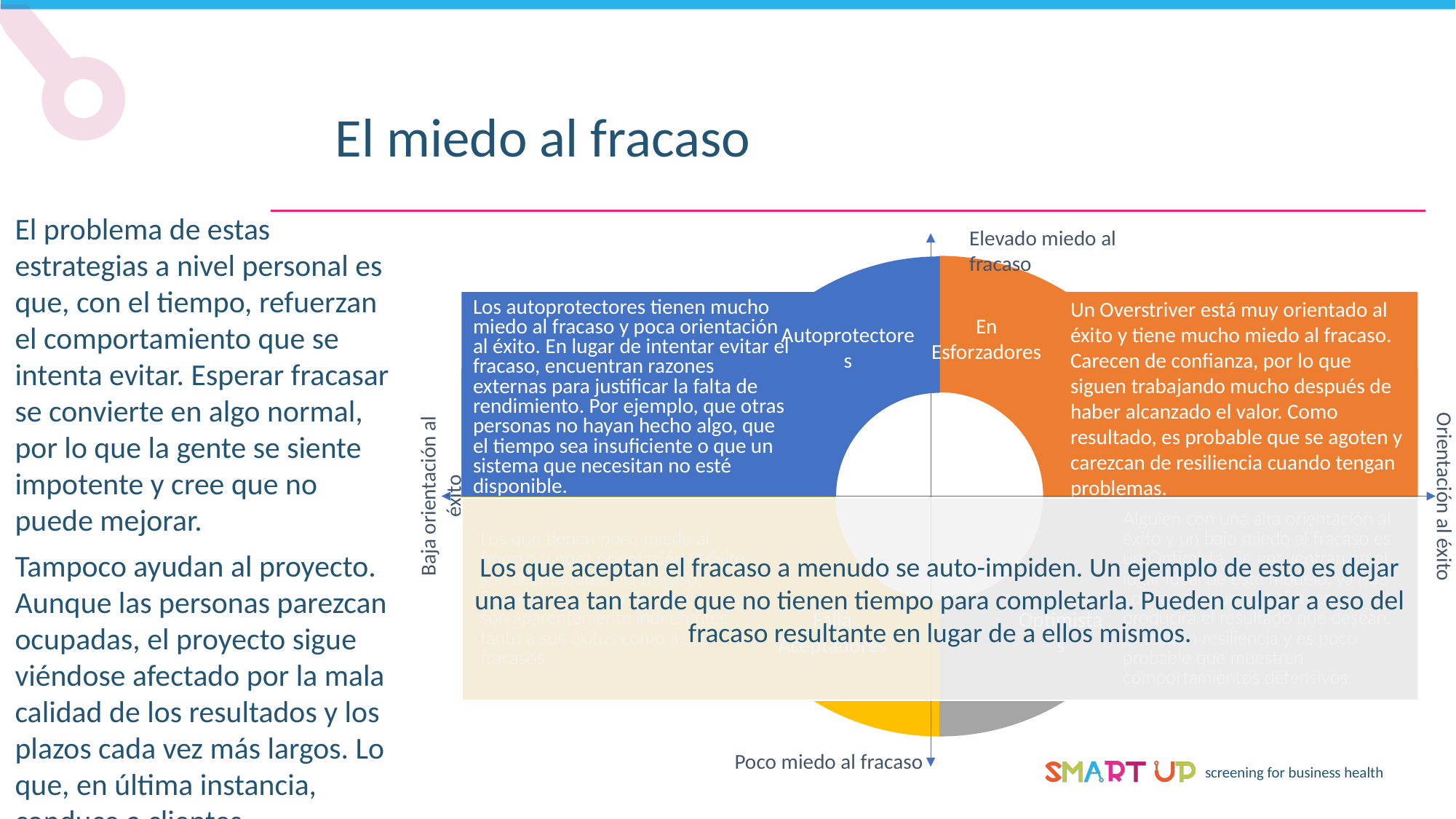

El miedo al fracaso
El problema de estas estrategias a nivel personal es que, con el tiempo, refuerzan el comportamiento que se intenta evitar. Esperar fracasar se convierte en algo normal, por lo que la gente se siente impotente y cree que no puede mejorar.
Tampoco ayudan al proyecto. Aunque las personas parezcan ocupadas, el proyecto sigue viéndose afectado por la mala calidad de los resultados y los plazos cada vez más largos. Lo que, en última instancia, conduce a clientes insatisfechos.
Elevado miedo al fracaso

Un Overstriver está muy orientado al éxito y tiene mucho miedo al fracaso. Carecen de confianza, por lo que siguen trabajando mucho después de haber alcanzado el valor. Como resultado, es probable que se agoten y carezcan de resiliencia cuando tengan problemas.
En
Esforzadores
Los autoprotectores tienen mucho miedo al fracaso y poca orientación al éxito. En lugar de intentar evitar el fracaso, encuentran razones externas para justificar la falta de rendimiento. Por ejemplo, que otras personas no hayan hecho algo, que el tiempo sea insuficiente o que un sistema que necesitan no esté disponible.
Autoprotectores
Baja orientación al éxito
Orientación al éxito

Los que aceptan el fracaso a menudo se auto-impiden. Un ejemplo de esto es dejar una tarea tan tarde que no tienen tiempo para completarla. Pueden culpar a eso del fracaso resultante en lugar de a ellos mismos.
Alguien con una alta orientación al éxito y un bajo miedo al fracaso es un Optimista. Se encuentran en el lugar ideal de este modelo, ya que confían en que su esfuerzo producirá el resultado que desean. Muestran resiliencia y es poco probable que muestren comportamientos defensivos.
Los que tienen poco miedo al fracaso y poca orientación al éxito son aceptadores del fracaso. Esperan muy poco de sí mismos y son aparentemente indiferentes tanto a sus éxitos como a sus fracasos.
Falla
Aceptadores
Optimistas
Poco miedo al fracaso